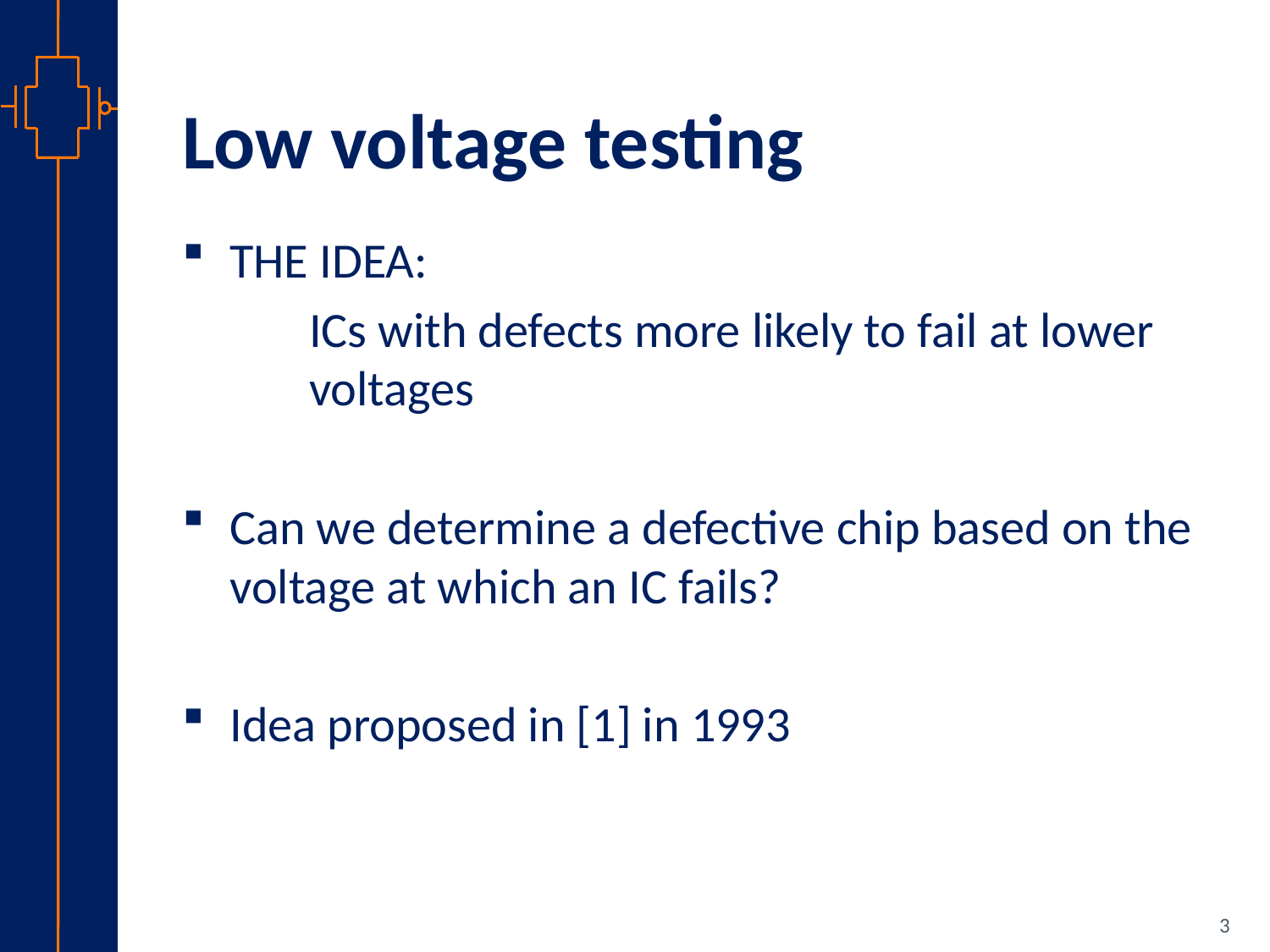

# Low voltage testing
THE IDEA:
	ICs with defects more likely to fail at lower 	voltages

Can we determine a defective chip based on the voltage at which an IC fails?

Idea proposed in [1] in 1993
3